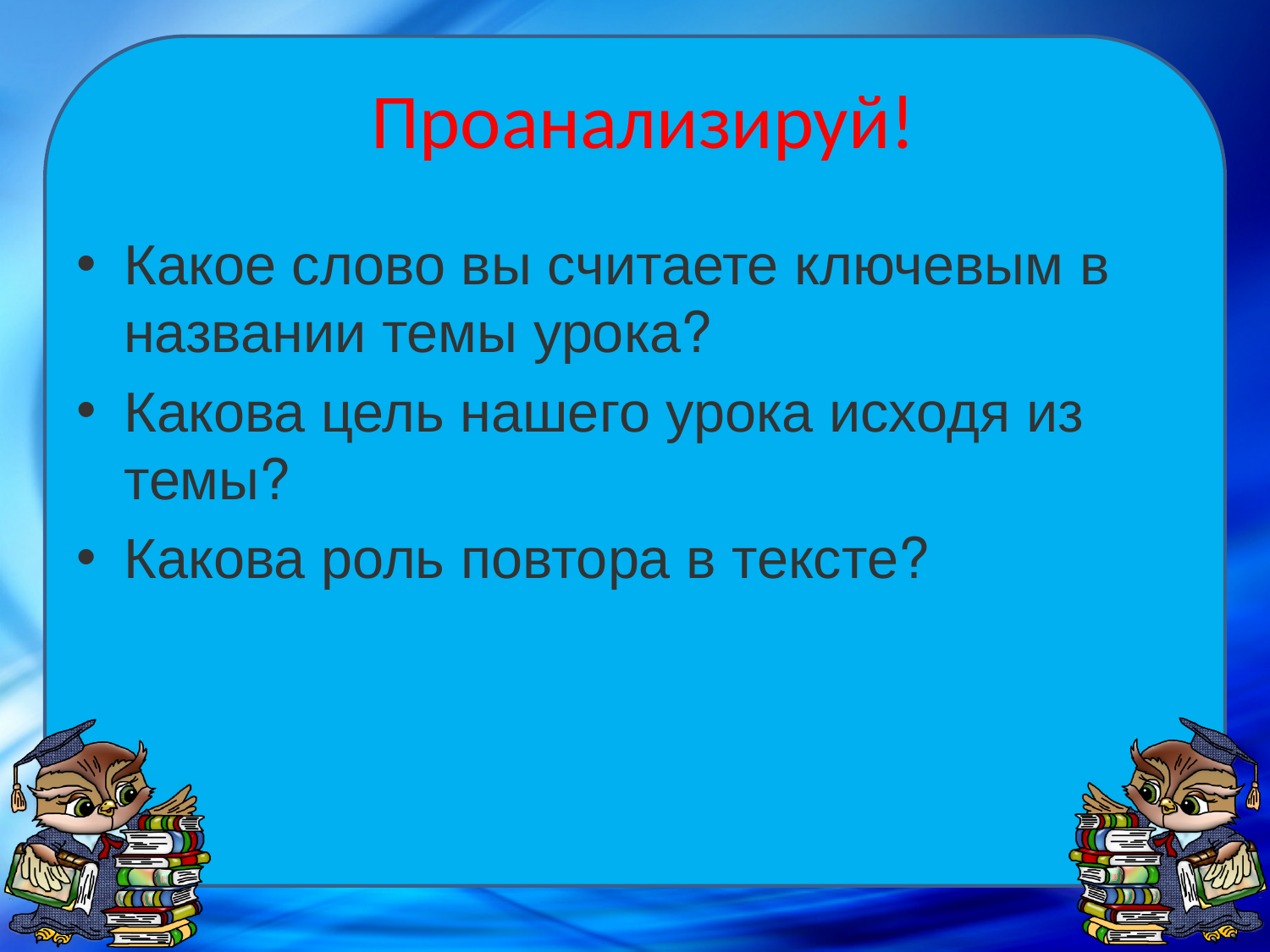

# Проанализируй!
Какое слово вы считаете ключевым в названии темы урока?
Какова цель нашего урока исходя из темы?
Какова роль повтора в тексте?